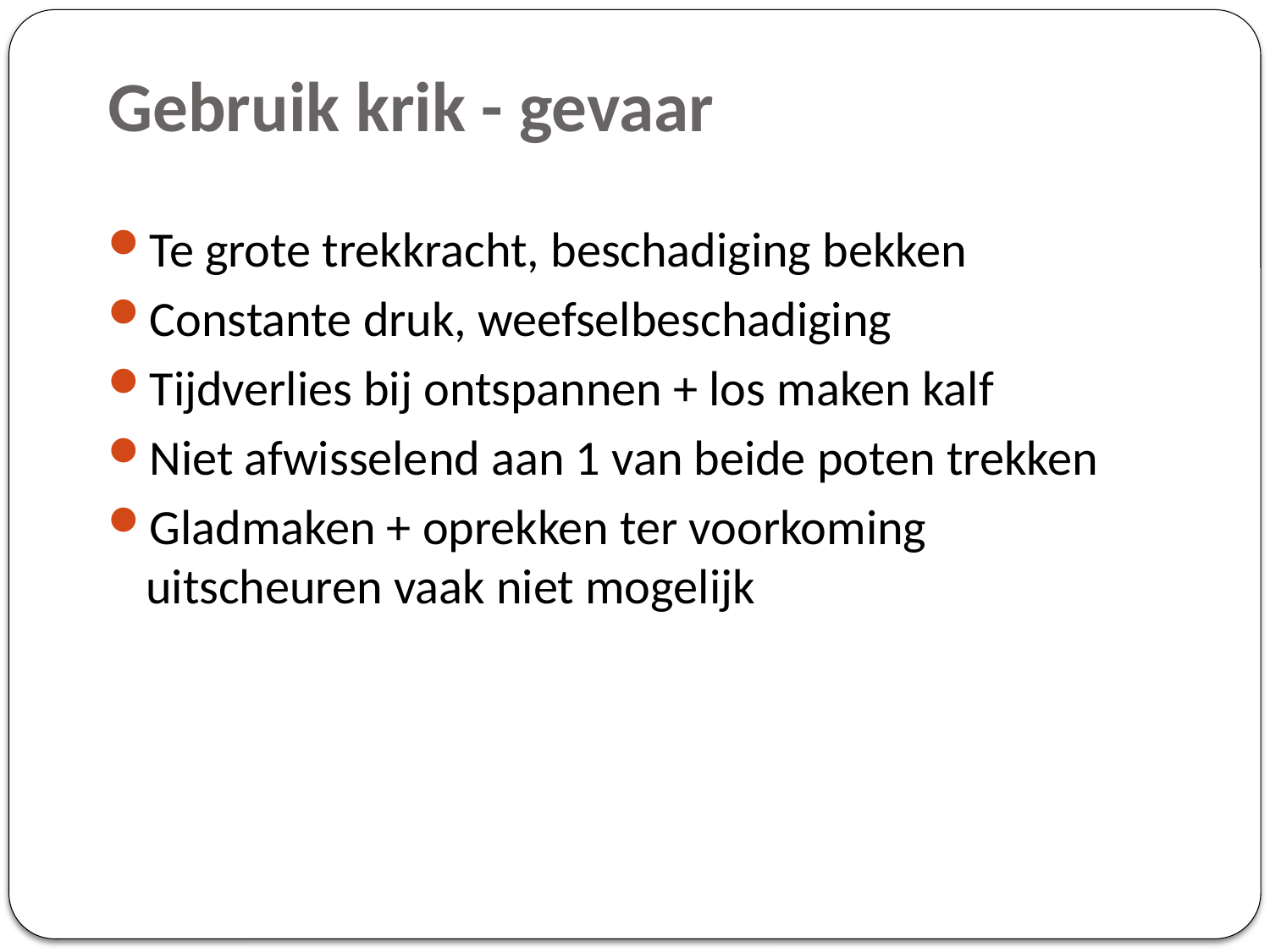

# Gebruik krik - gevaar
Te grote trekkracht, beschadiging bekken
Constante druk, weefselbeschadiging
Tijdverlies bij ontspannen + los maken kalf
Niet afwisselend aan 1 van beide poten trekken
Gladmaken + oprekken ter voorkoming uitscheuren vaak niet mogelijk